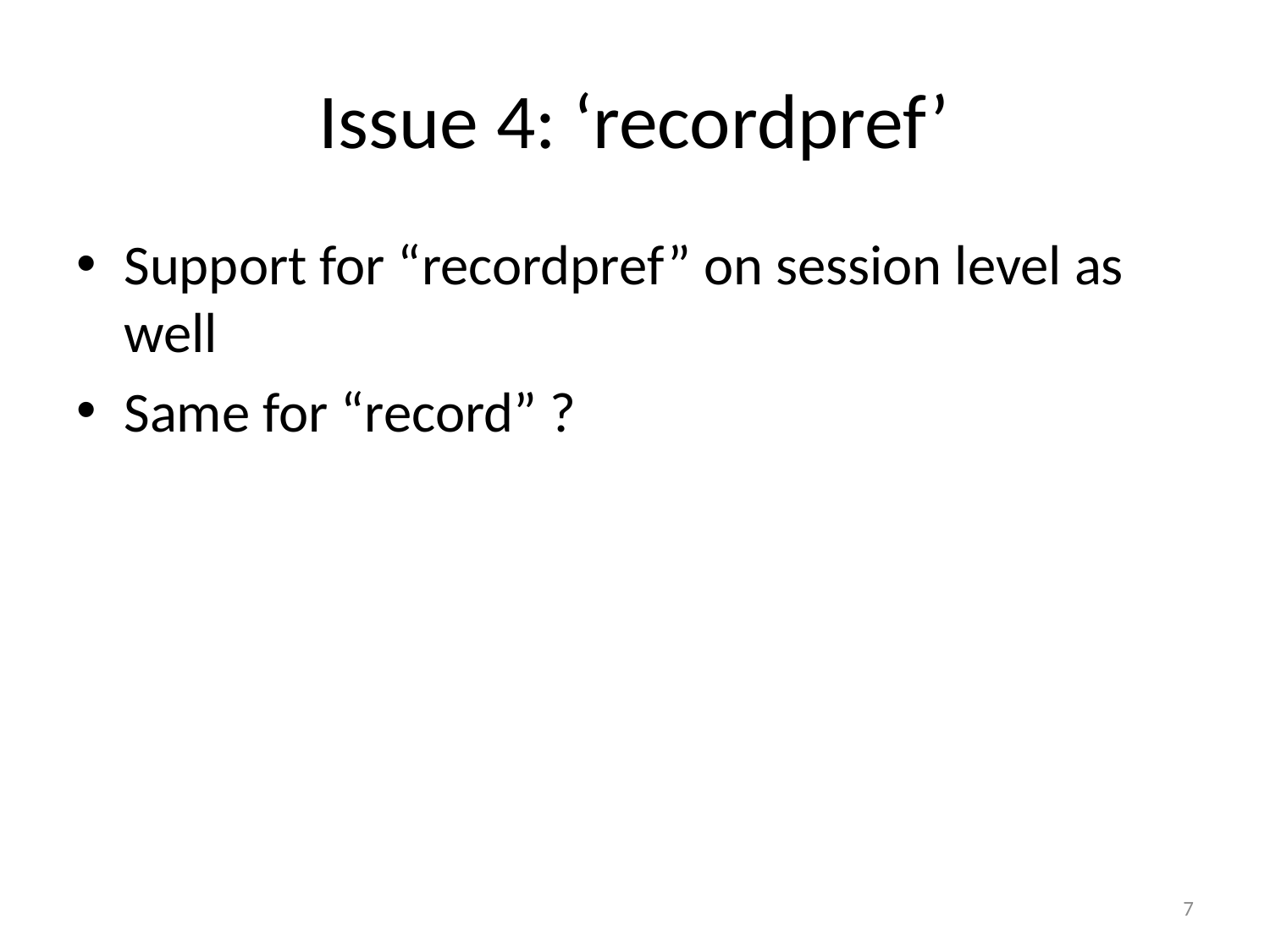

# Issue 4: ‘recordpref’
Support for “recordpref” on session level as well
Same for “record” ?

7